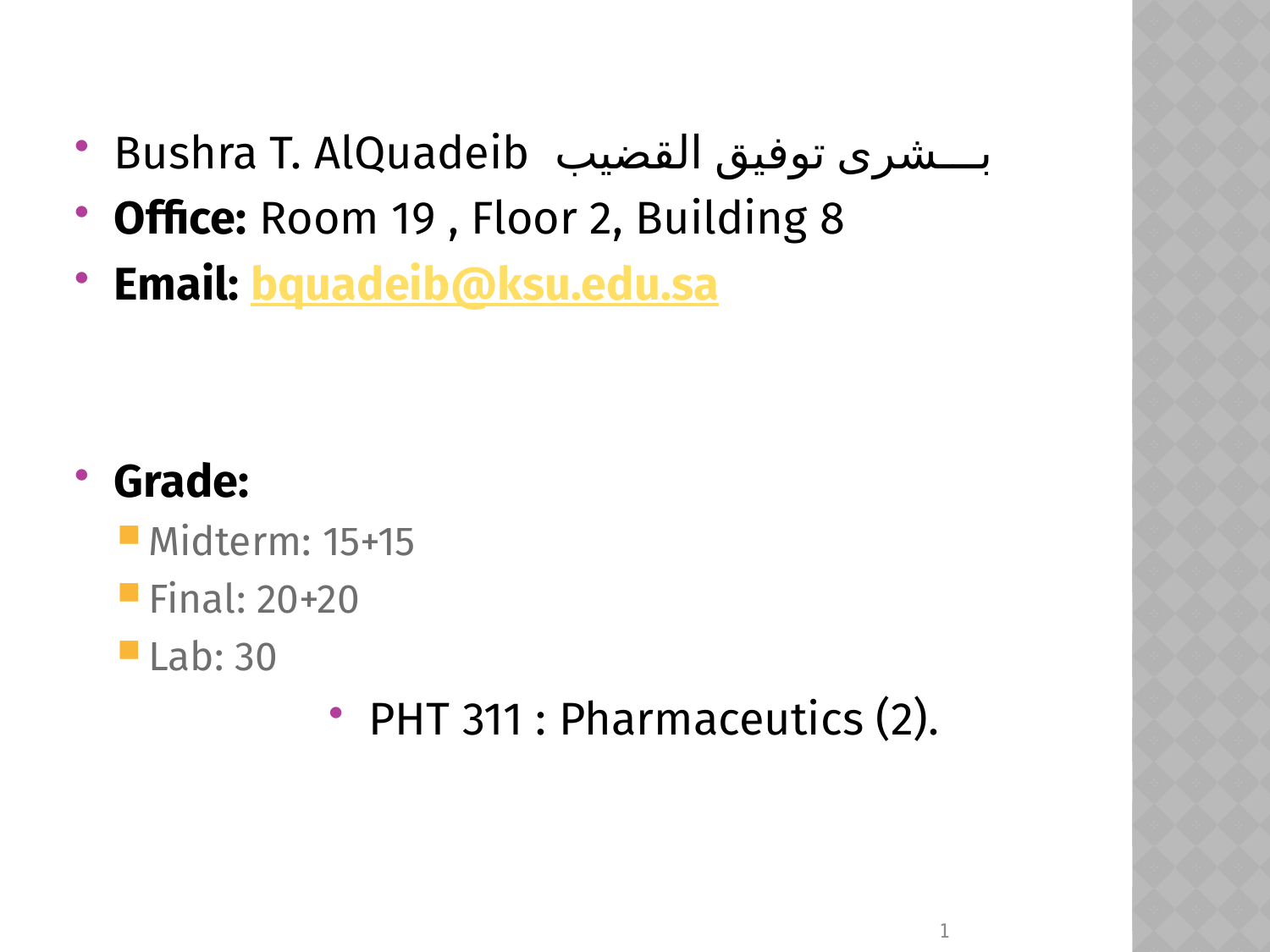

Bushra T. AlQuadeib  بـــشرى توفيق القضيب
Office: Room 19 , Floor 2, Building 8
Email: bquadeib@ksu.edu.sa

Grade:
Midterm: 15+15
Final: 20+20
Lab: 30
PHT 311 : Pharmaceutics (2).
1